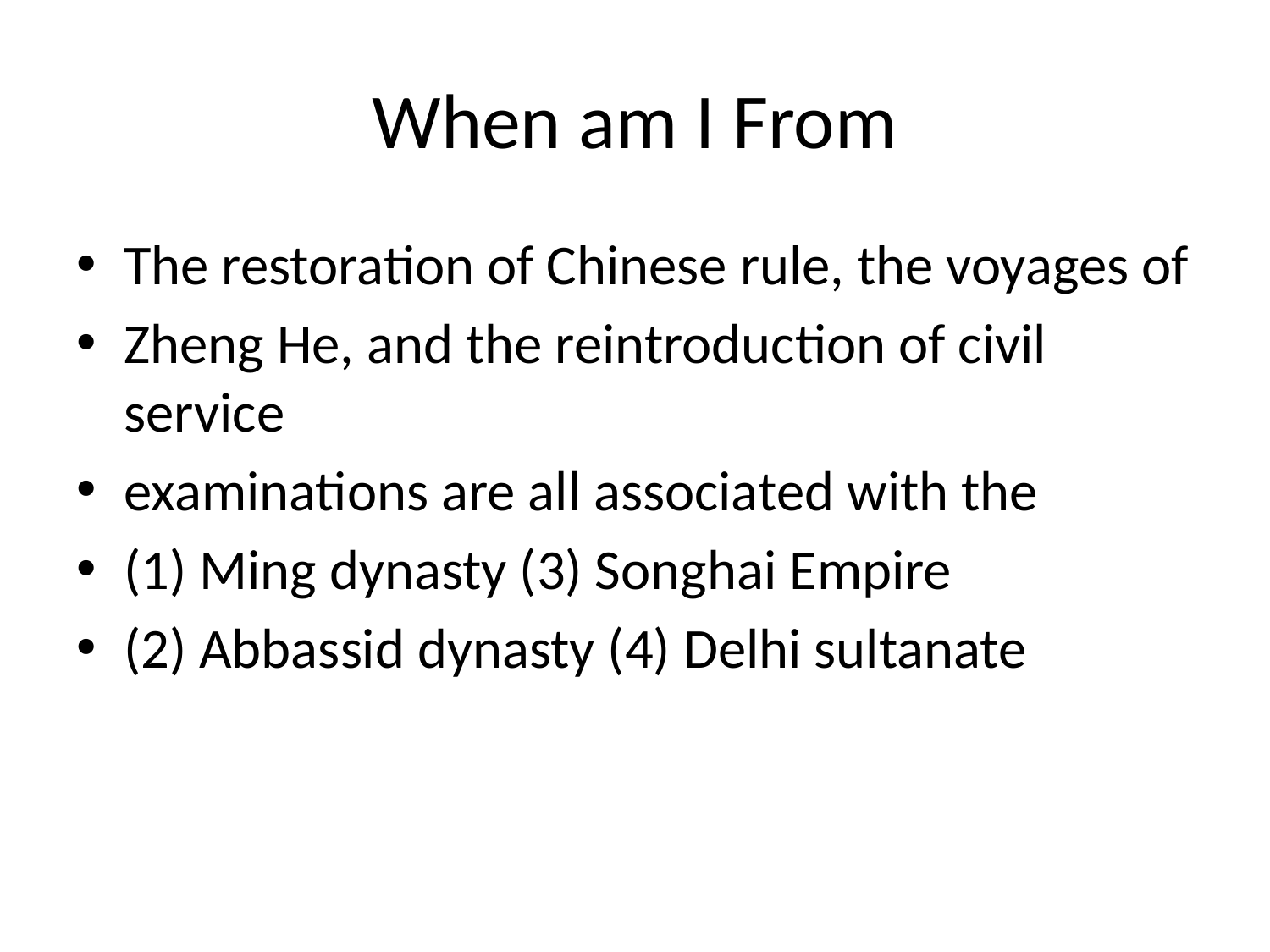

# When am I From
The restoration of Chinese rule, the voyages of
Zheng He, and the reintroduction of civil service
examinations are all associated with the
(1) Ming dynasty (3) Songhai Empire
(2) Abbassid dynasty (4) Delhi sultanate